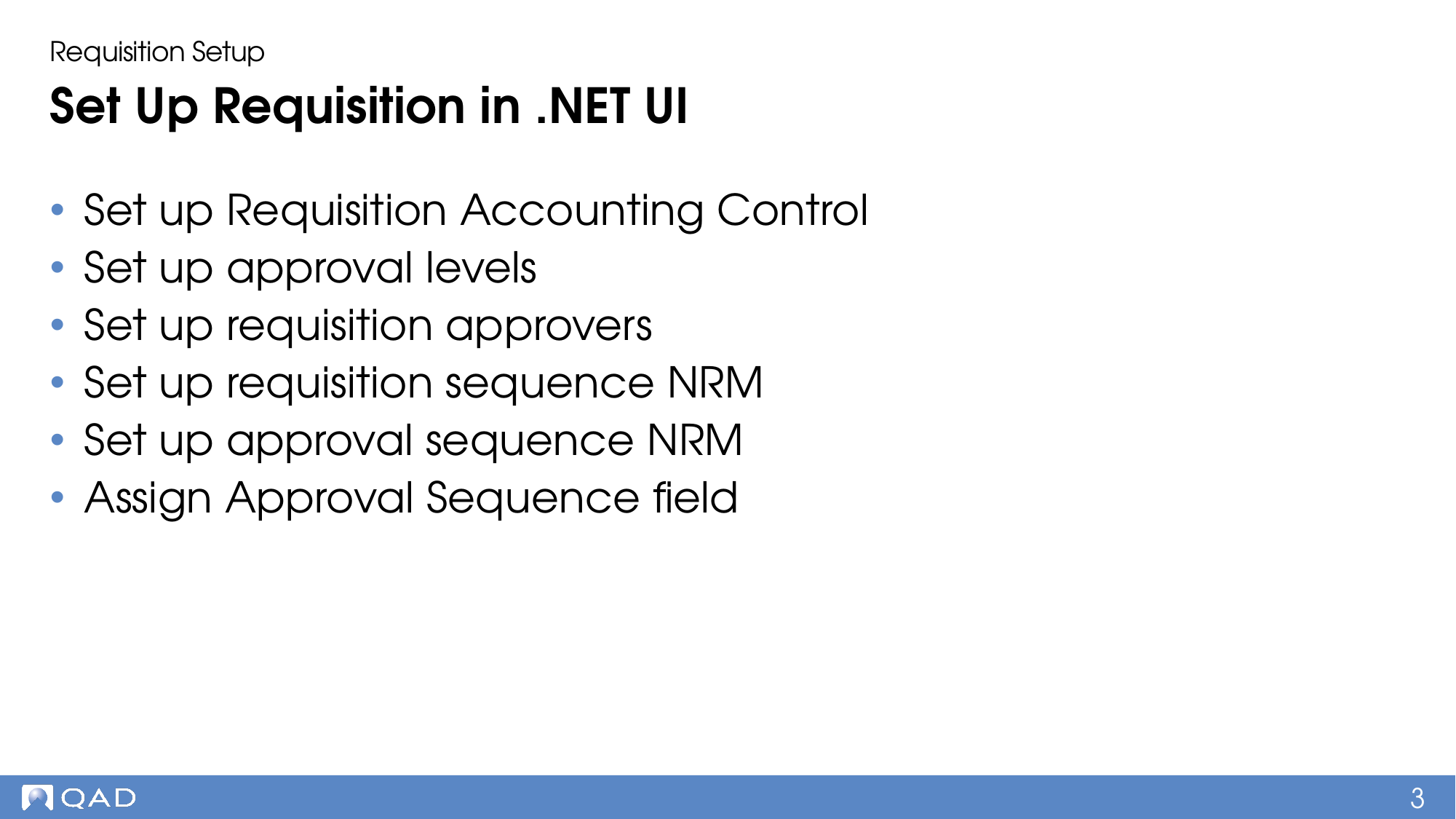

Requisition Setup
# Set Up Requisition in .NET UI
Set up Requisition Accounting Control
Set up approval levels
Set up requisition approvers
Set up requisition sequence NRM
Set up approval sequence NRM
Assign Approval Sequence field
3